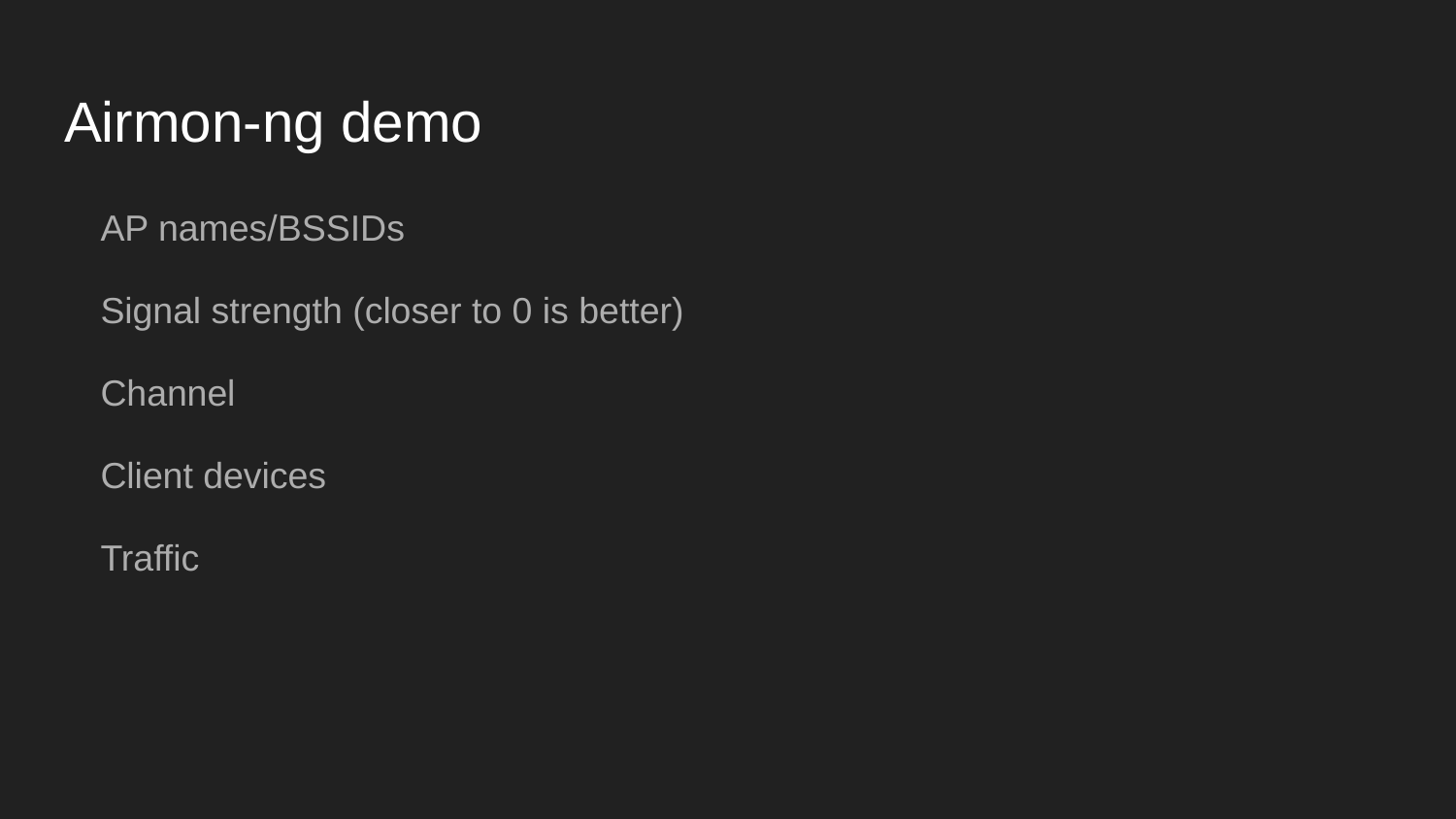

# Airmon-ng demo
AP names/BSSIDs
Signal strength (closer to 0 is better)
Channel
Client devices
Traffic